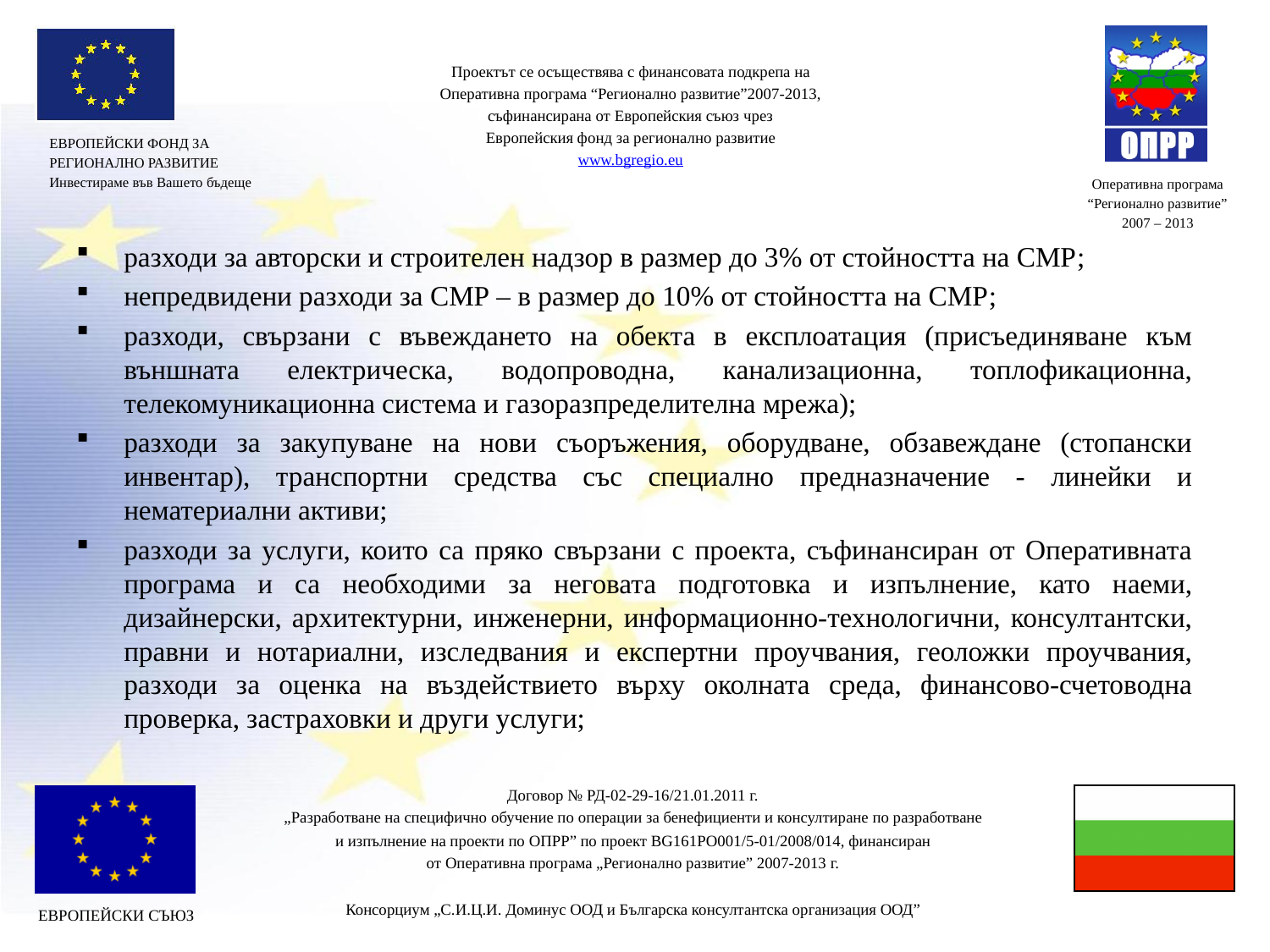

разходи за авторски и строителен надзор в размер до 3% от стойността на СМР;
непредвидени разходи за СМР – в размер до 10% от стойността на СМР;
разходи, свързани с въвеждането на обекта в експлоатация (присъединяване към външната електрическа, водопроводна, канализационна, топлофикационна, телекомуникационна система и газоразпределителна мрежа);
разходи за закупуване на нови съоръжения, оборудване, обзавеждане (стопански инвентар), транспортни средства със специално предназначение - линейки и нематериални активи;
разходи за услуги, които са пряко свързани с проекта, съфинансиран от Оперативната програма и са необходими за неговата подготовка и изпълнение, като наеми, дизайнерски, архитектурни, инженерни, информационно-технологични, консултантски, правни и нотариални, изследвания и експертни проучвания, геоложки проучвания, разходи за оценка на въздействието върху околната среда, финансово-счетоводна проверка, застраховки и други услуги;